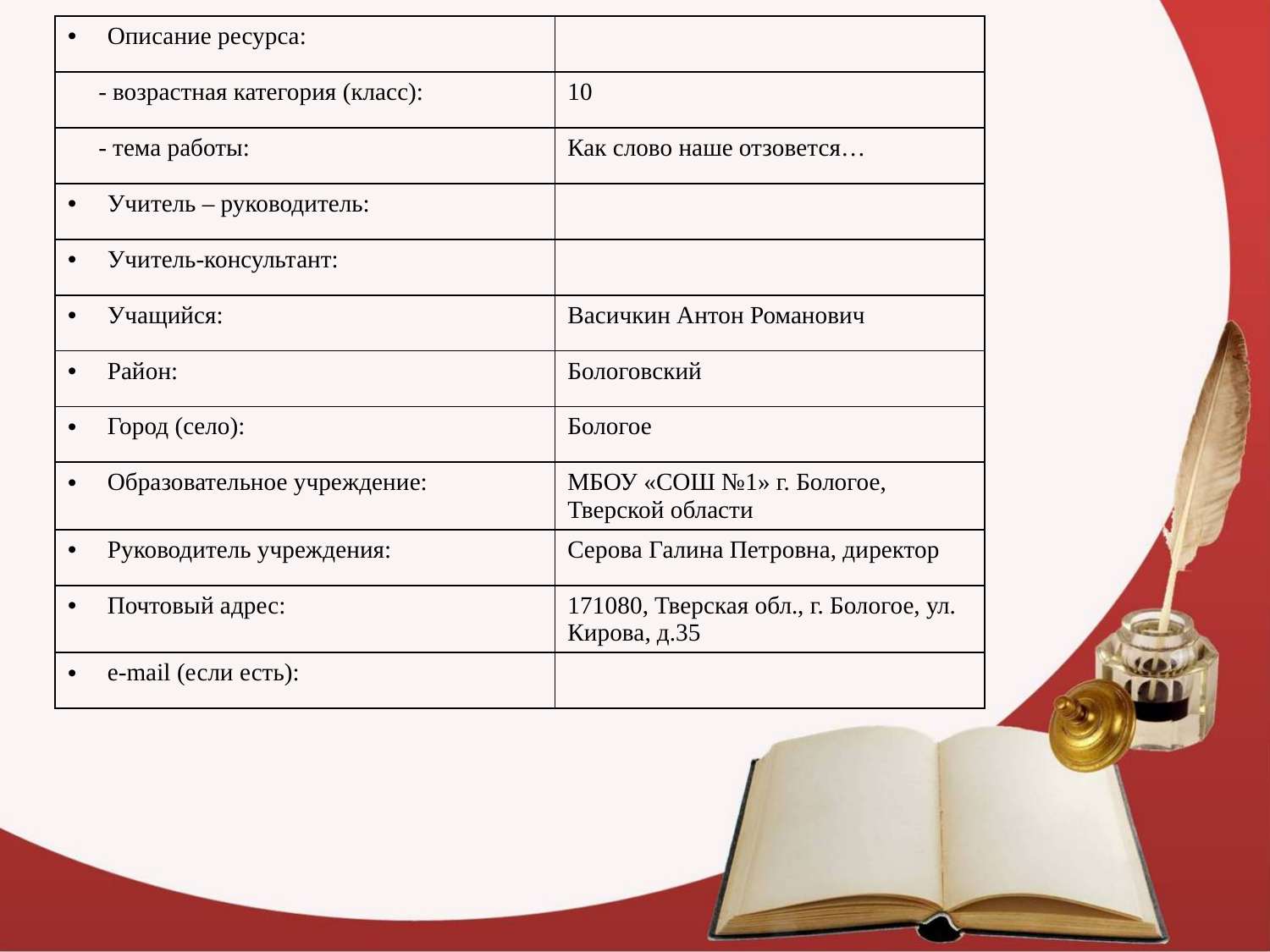

| Описание ресурса: |  |
| --- | --- |
| - возрастная категория (класс): | 10 |
| - тема работы: | Как слово наше отзовется… |
| Учитель – руководитель: |  |
| Учитель-консультант: |  |
| Учащийся: | Васичкин Антон Романович |
| Район: | Бологовский |
| Город (село): | Бологое |
| Образовательное учреждение: | МБОУ «СОШ №1» г. Бологое, Тверской области |
| Руководитель учреждения: | Серова Галина Петровна, директор |
| Почтовый адрес: | 171080, Тверская обл., г. Бологое, ул. Кирова, д.35 |
| e-mail (если есть): |  |